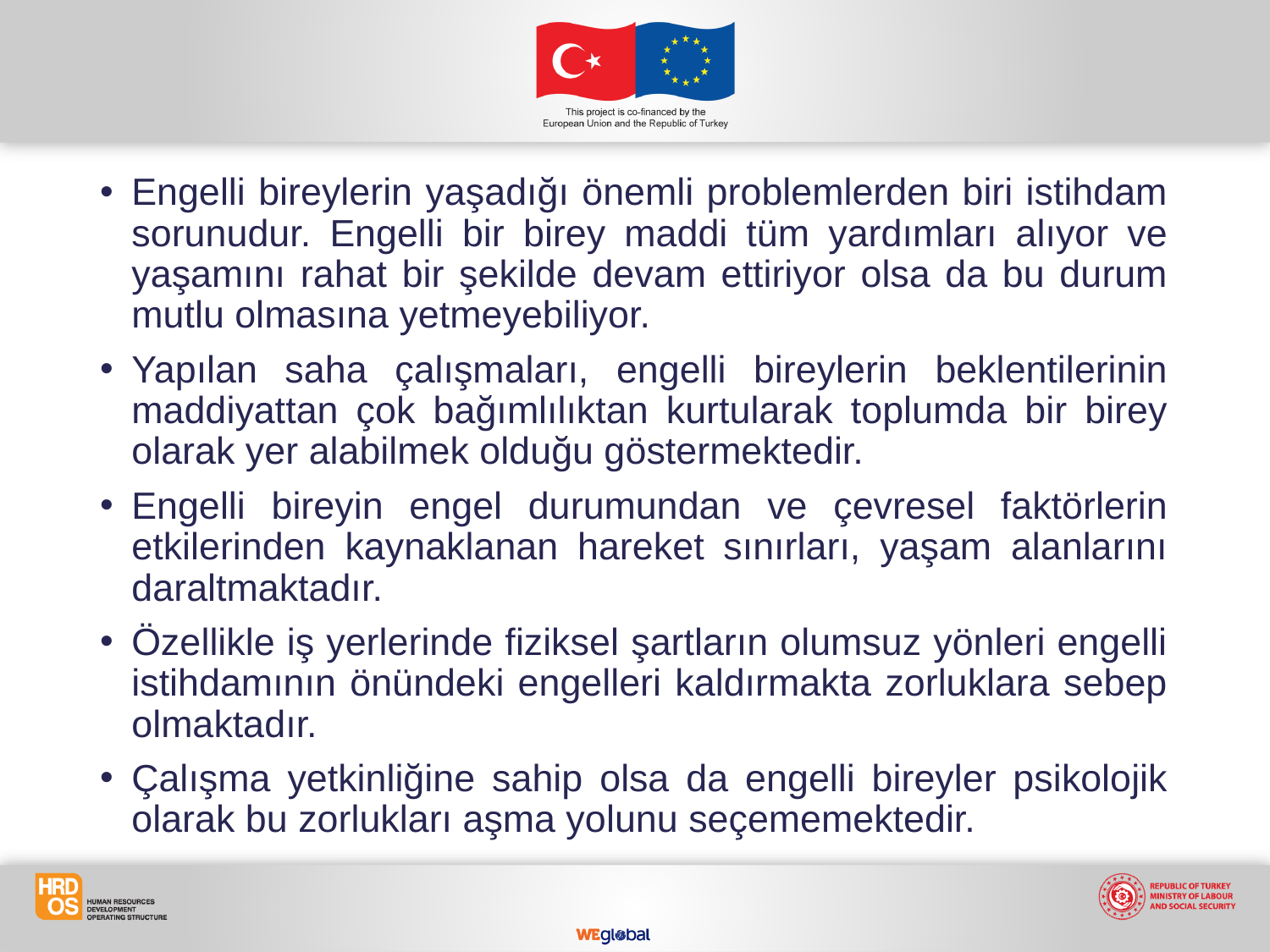

Engelli bireylerin yaşadığı önemli problemlerden biri istihdam sorunudur. Engelli bir birey maddi tüm yardımları alıyor ve yaşamını rahat bir şekilde devam ettiriyor olsa da bu durum mutlu olmasına yetmeyebiliyor.
Yapılan saha çalışmaları, engelli bireylerin beklentilerinin maddiyattan çok bağımlılıktan kurtularak toplumda bir birey olarak yer alabilmek olduğu göstermektedir.
Engelli bireyin engel durumundan ve çevresel faktörlerin etkilerinden kaynaklanan hareket sınırları, yaşam alanlarını daraltmaktadır.
Özellikle iş yerlerinde fiziksel şartların olumsuz yönleri engelli istihdamının önündeki engelleri kaldırmakta zorluklara sebep olmaktadır.
Çalışma yetkinliğine sahip olsa da engelli bireyler psikolojik olarak bu zorlukları aşma yolunu seçememektedir.